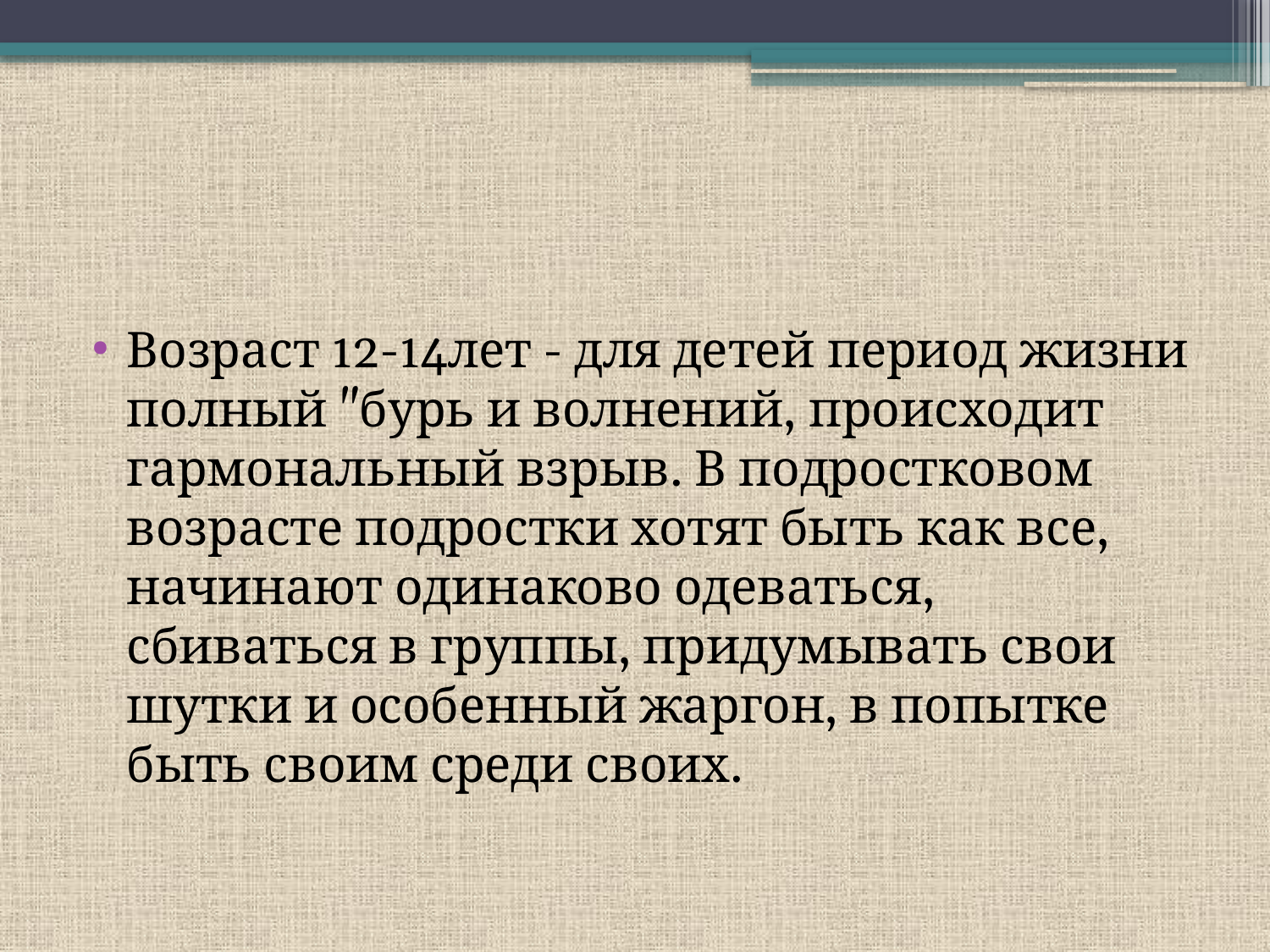

#
Возраст 12-14лет - для детей период жизни полный "бурь и волнений, происходит гармональный взрыв. В подростковом возрасте подростки хотят быть как все, начинают одинаково одеваться, сбиваться в группы, придумывать свои шутки и особенный жаргон, в попытке быть своим среди своих.